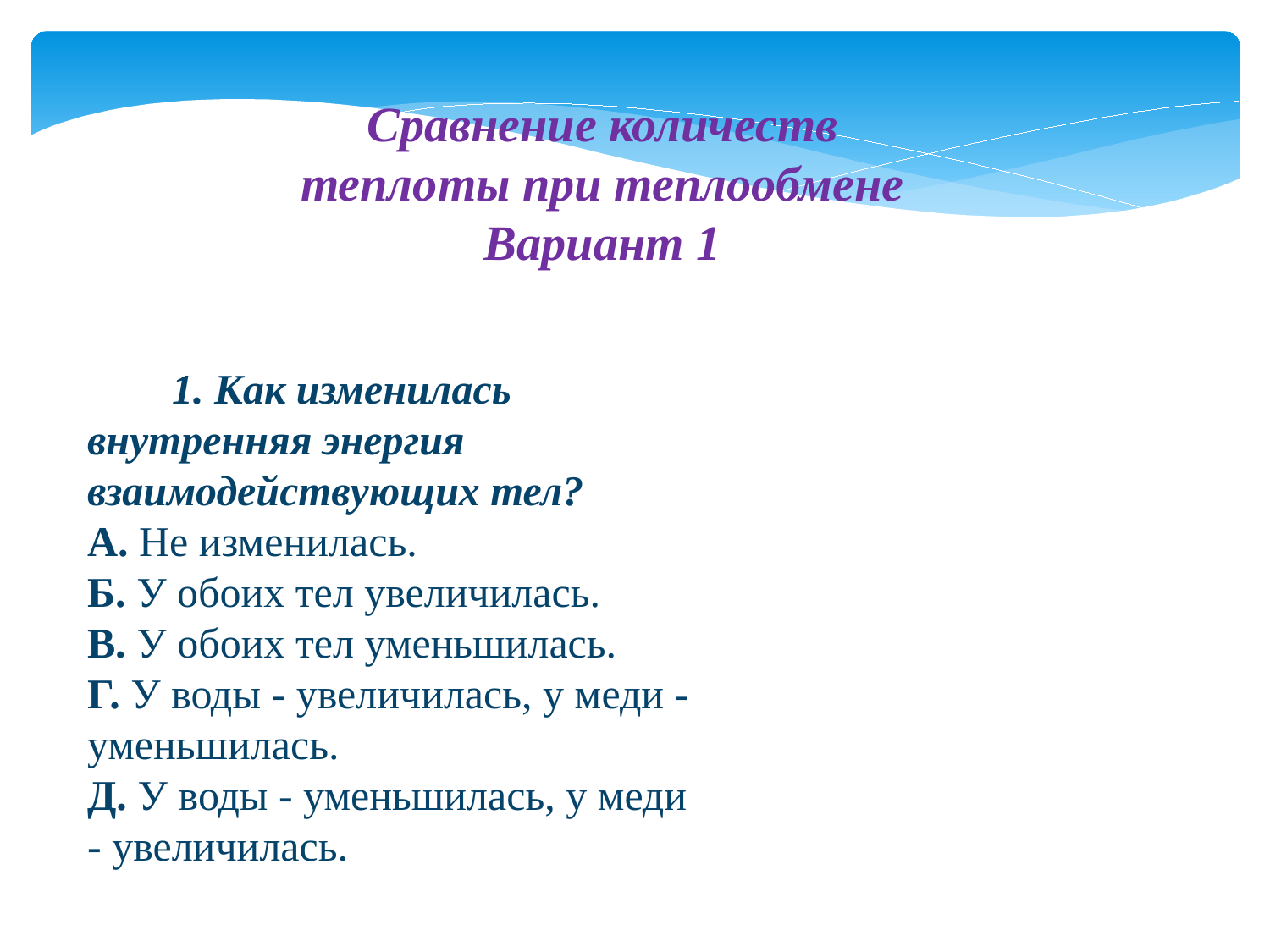

Сравнение количеств теплоты при теплообмене
Вариант 1

        1. Как изменилась внутренняя энергия взаимодействующих тел?
А. Не изменилась.
Б. У обоих тел увеличилась.
В. У обоих тел уменьшилась.
Г. У воды - увеличилась, у меди - уменьшилась.
Д. У воды - уменьшилась, у меди - увеличилась.